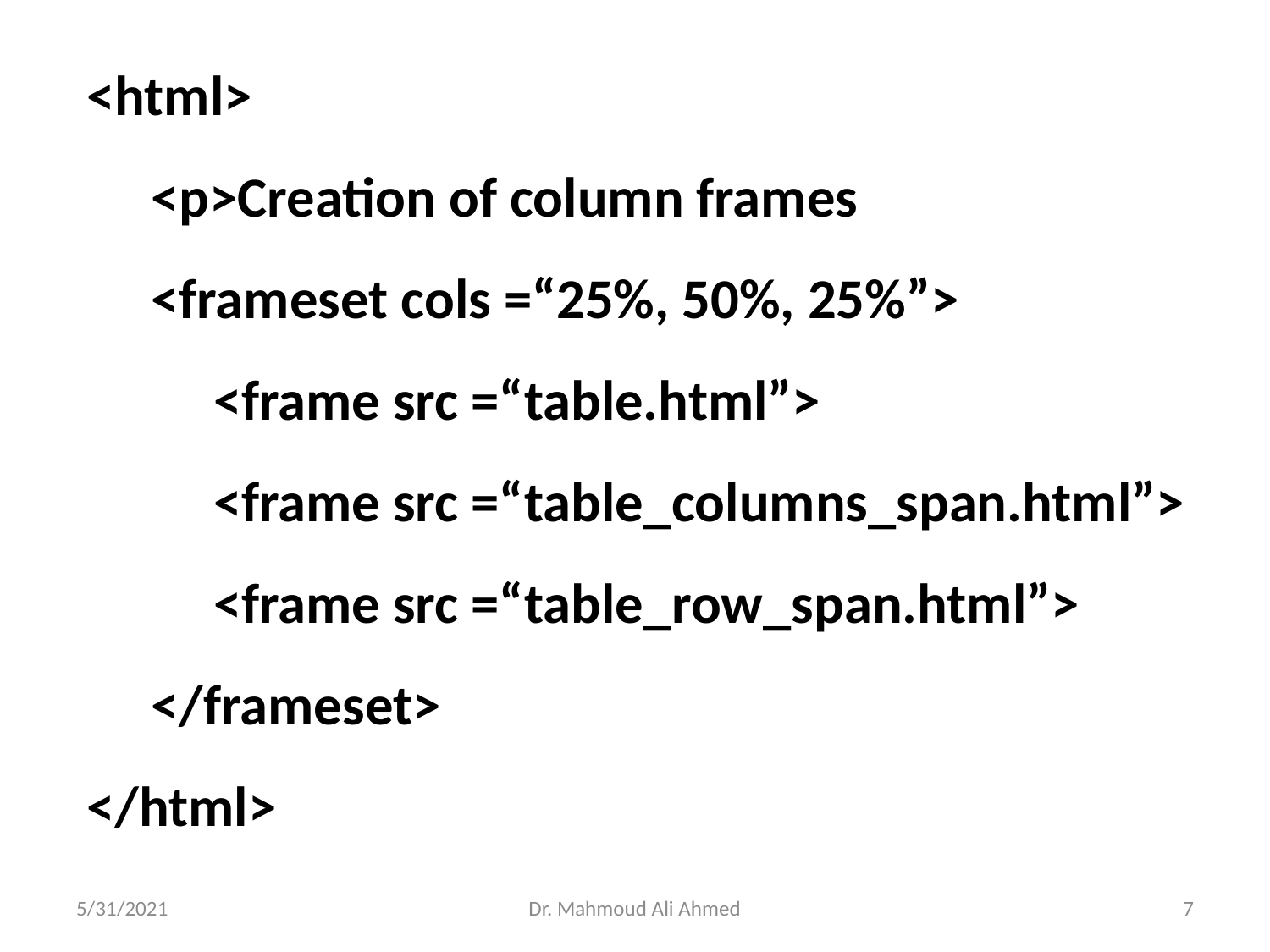

<html>
	<p>Creation of column frames
	<frameset cols =“25%, 50%, 25%”>
	<frame src =“table.html”>
	<frame src =“table_columns_span.html”>
	<frame src =“table_row_span.html”>
	</frameset>
</html>
5/31/2021
Dr. Mahmoud Ali Ahmed
7